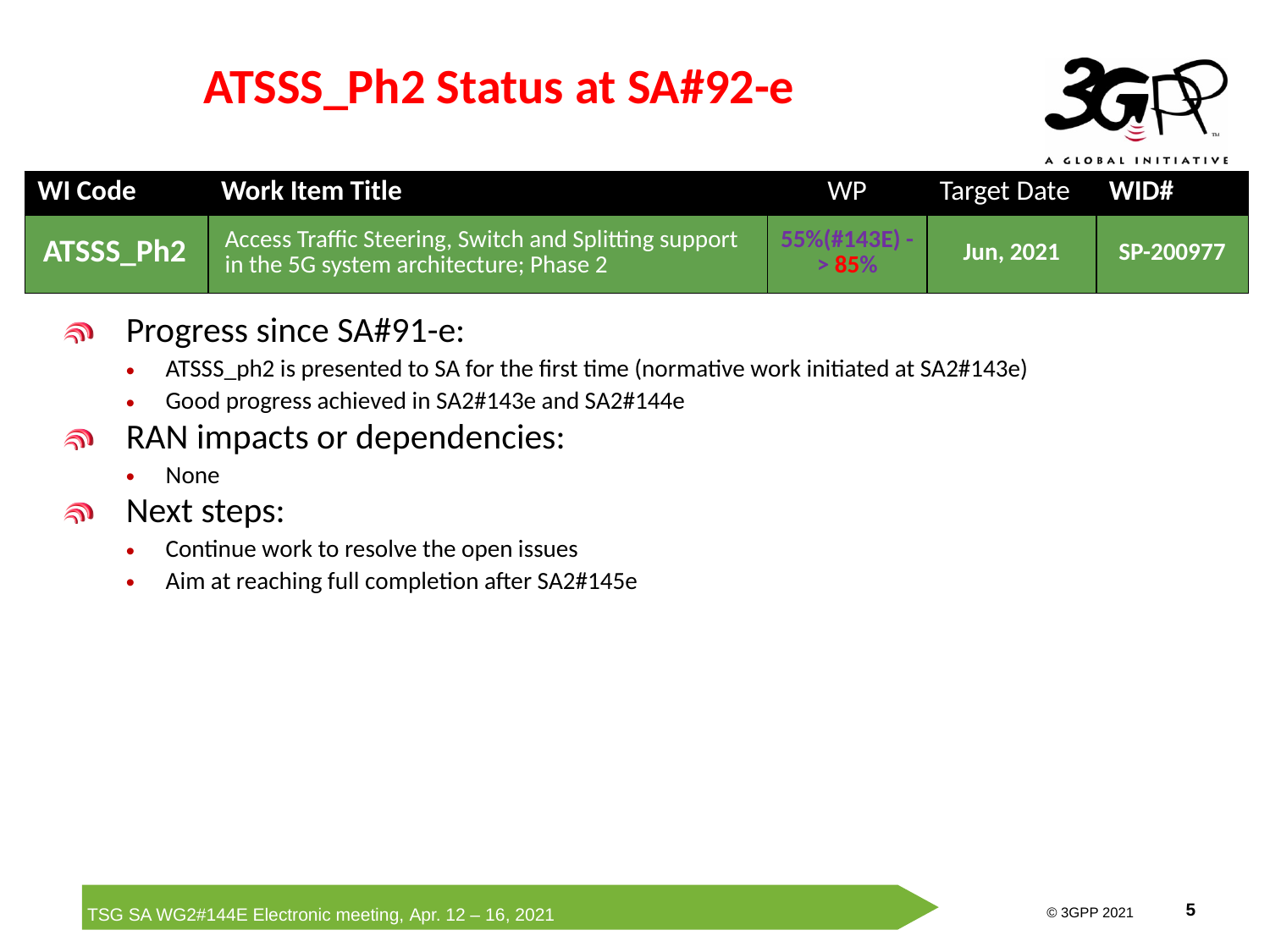

# ATSSS_Ph2 Status at SA#92-e
| WI Code | Work Item Title | WP | Target Date | WID# |
| --- | --- | --- | --- | --- |
| ATSSS\_Ph2 | Access Traffic Steering, Switch and Splitting support in the 5G system architecture; Phase 2 | 55%(#143E) -> 85% | Jun, 2021 | SP-200977 |
Progress since SA#91-e:
ATSSS_ph2 is presented to SA for the first time (normative work initiated at SA2#143e)
Good progress achieved in SA2#143e and SA2#144e
RAN impacts or dependencies:
None
Next steps:
Continue work to resolve the open issues
Aim at reaching full completion after SA2#145e